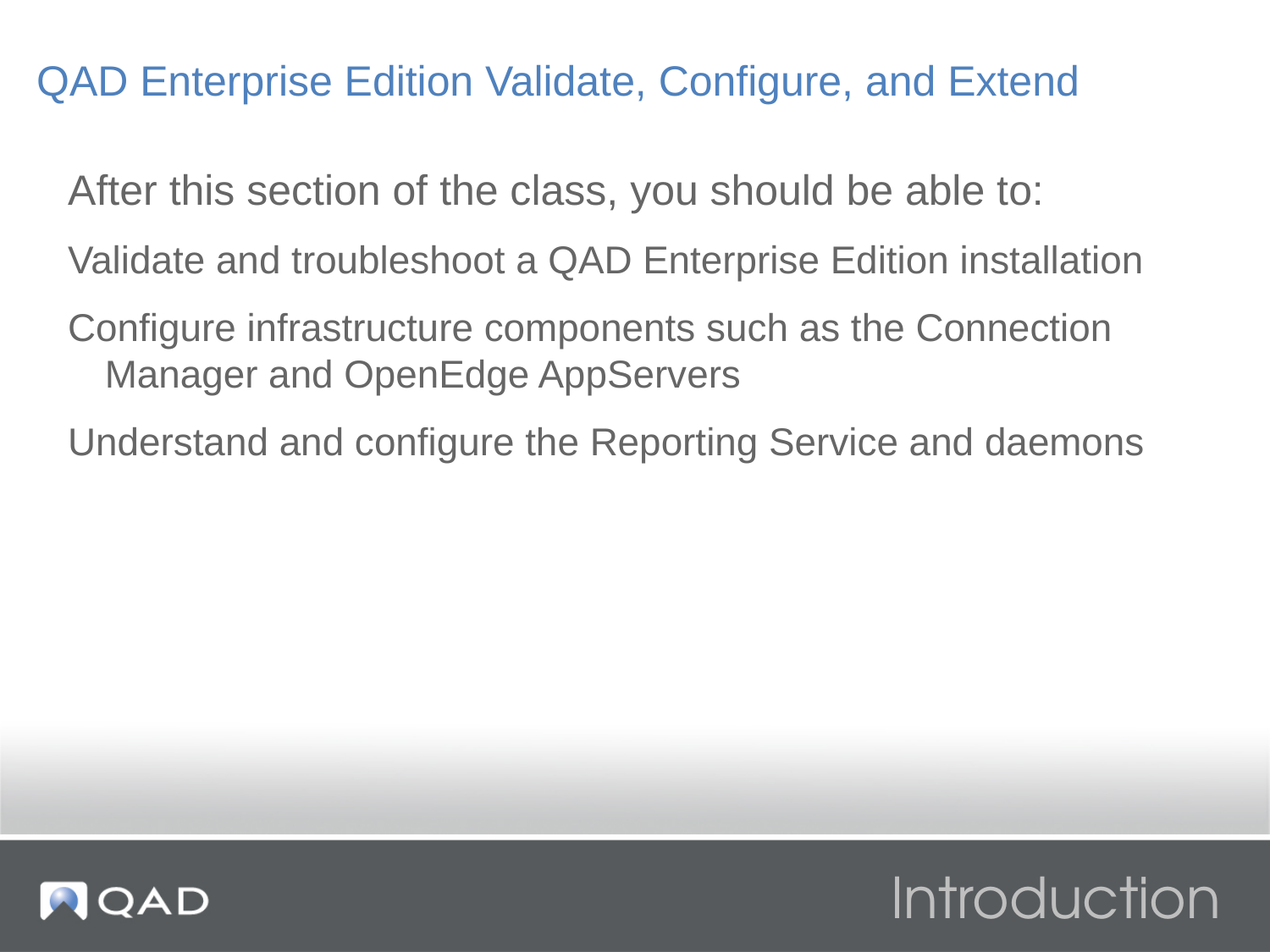

QAD Enterprise Edition Validate, Configure, and Extend
After this section of the class, you should be able to:
Validate and troubleshoot a QAD Enterprise Edition installation
Configure infrastructure components such as the Connection Manager and OpenEdge AppServers
Understand and configure the Reporting Service and daemons

Introduction